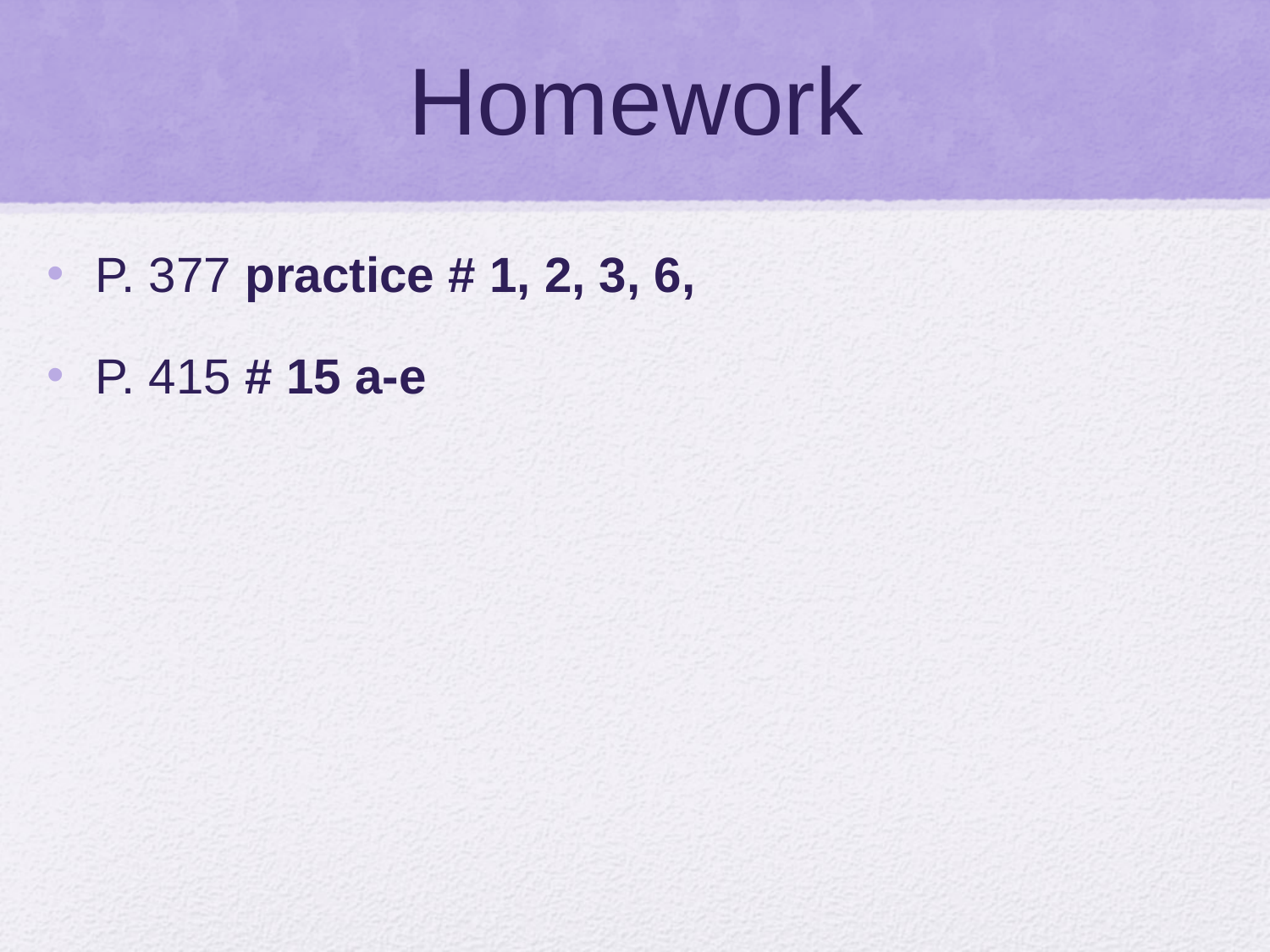

# Homework
P. 377 practice # 1, 2, 3, 6,
P. 415 # 15 a-e